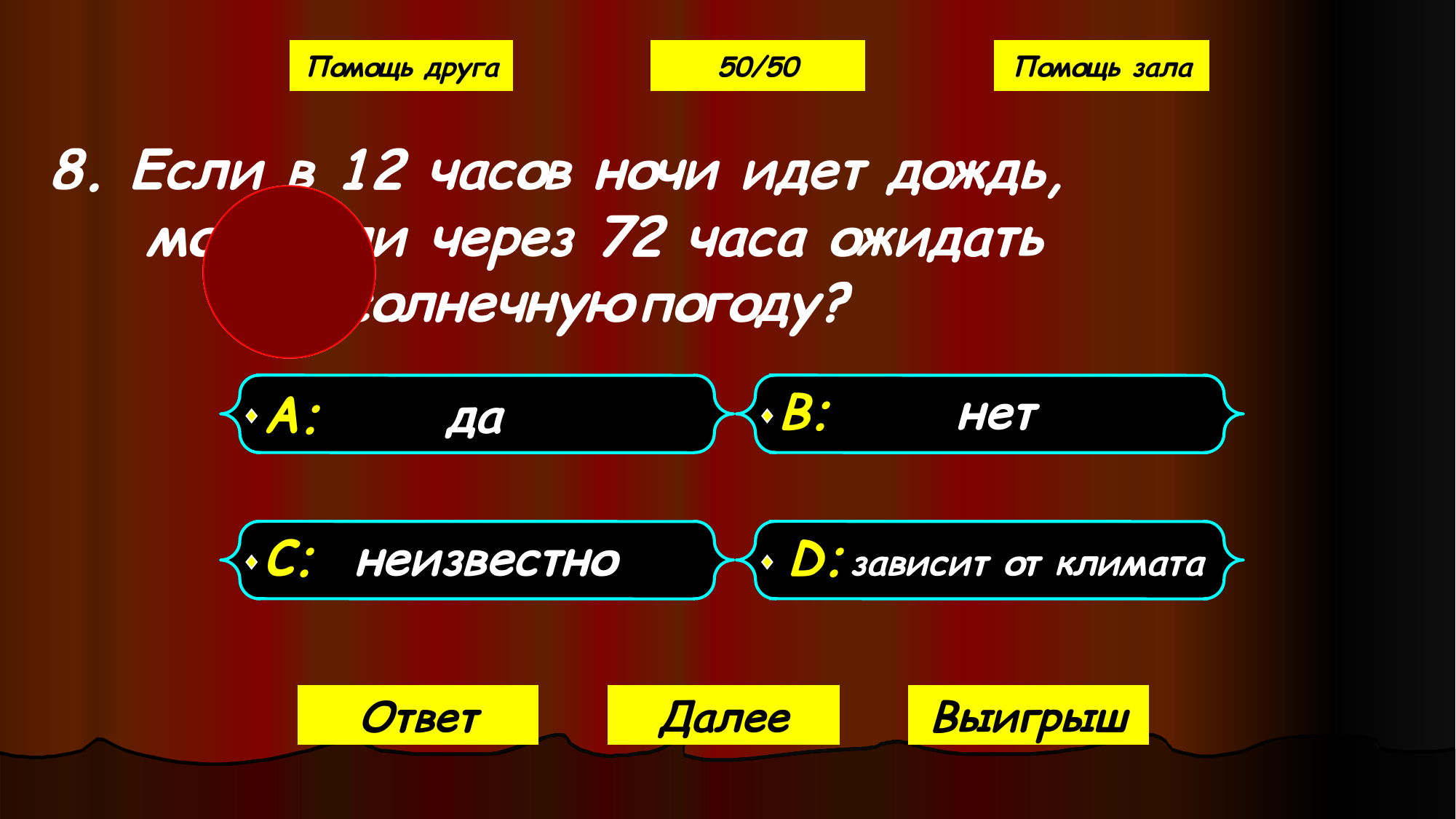

Помощь друга
50/50
Помощь зала
 8. Если в 12 часов ночи идет дождь, можно ли через 72 часа ожидать солнечную погоду?

А:      да

В:      нет

С:    неизвестно

D: зависит от климата

Ответ
Далее
Выигрыш